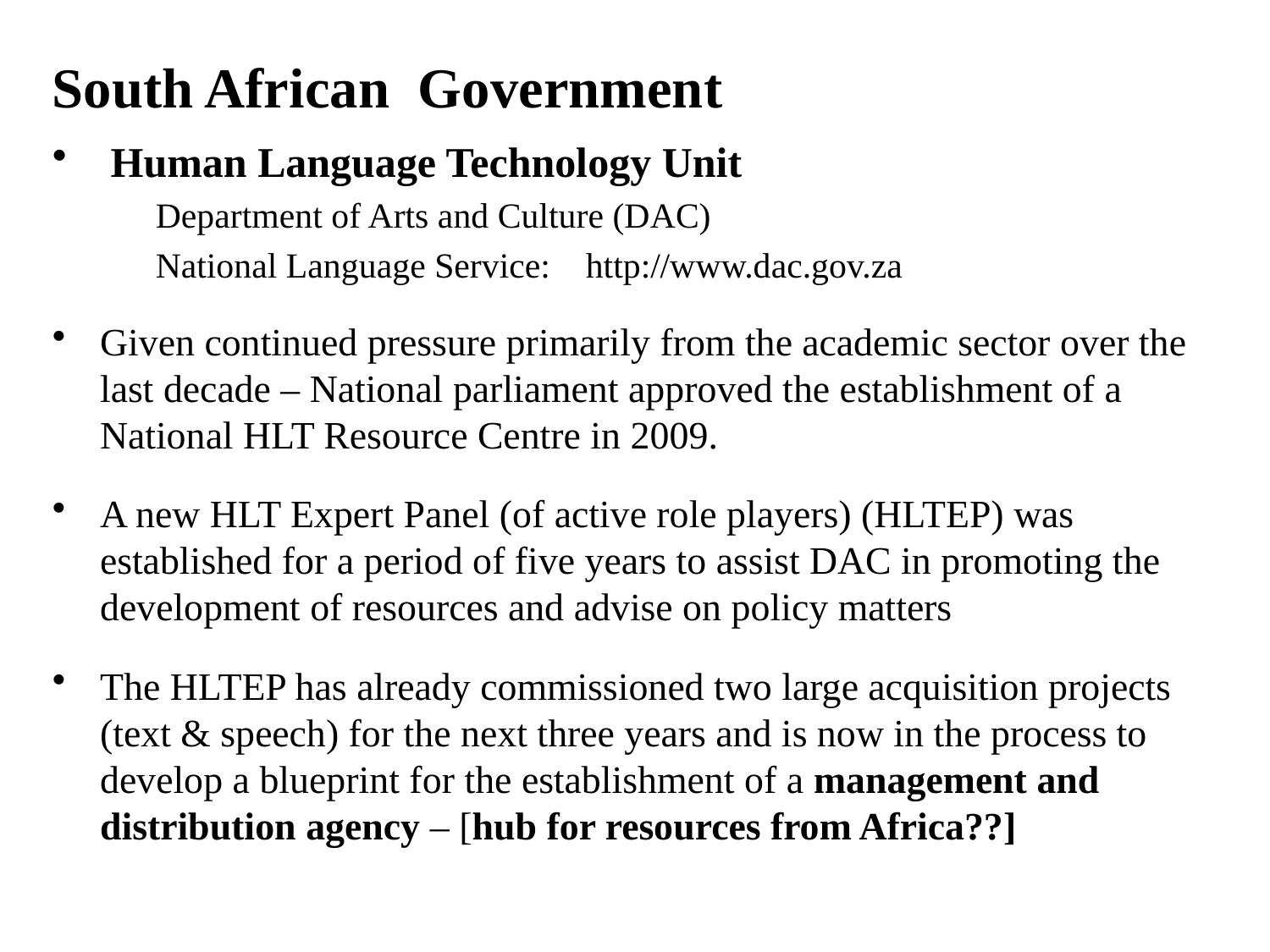

# South African  Government
 Human Language Technology Unit
	Department of Arts and Culture (DAC)
	National Language Service:    http://www.dac.gov.za

Given continued pressure primarily from the academic sector over the last decade – National parliament approved the establishment of a National HLT Resource Centre in 2009.

A new HLT Expert Panel (of active role players) (HLTEP) was established for a period of five years to assist DAC in promoting the development of resources and advise on policy matters

The HLTEP has already commissioned two large acquisition projects  (text & speech) for the next three years and is now in the process to develop a blueprint for the establishment of a management and distribution agency – [hub for resources from Africa??]